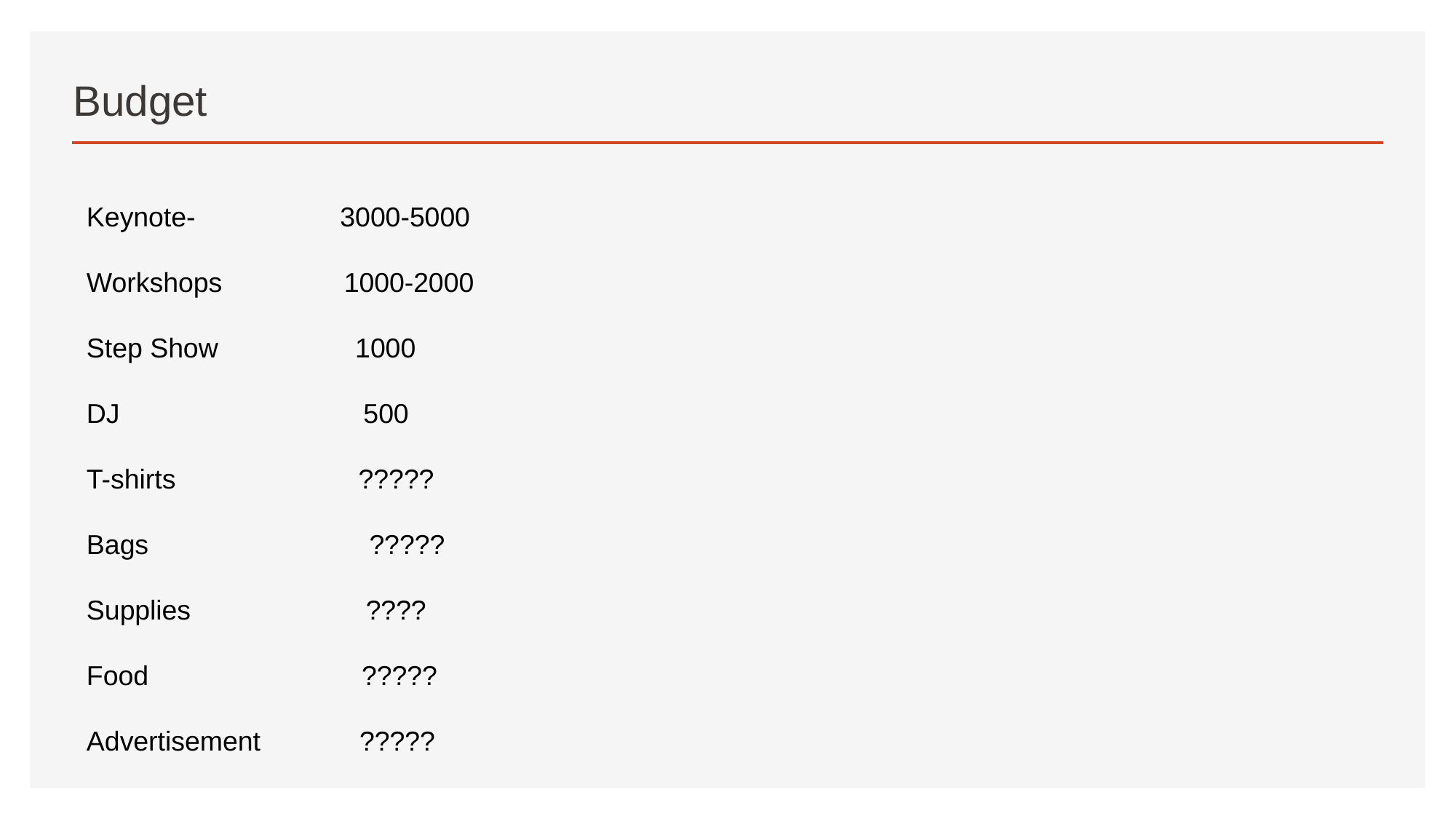

# Budget
Keynote-                   3000-5000

Workshops                1000-2000

Step Show                  1000

DJ                                500

T-shirts                        ?????

Bags                             ?????

Supplies                       ????

Food                            ?????

Advertisement             ?????